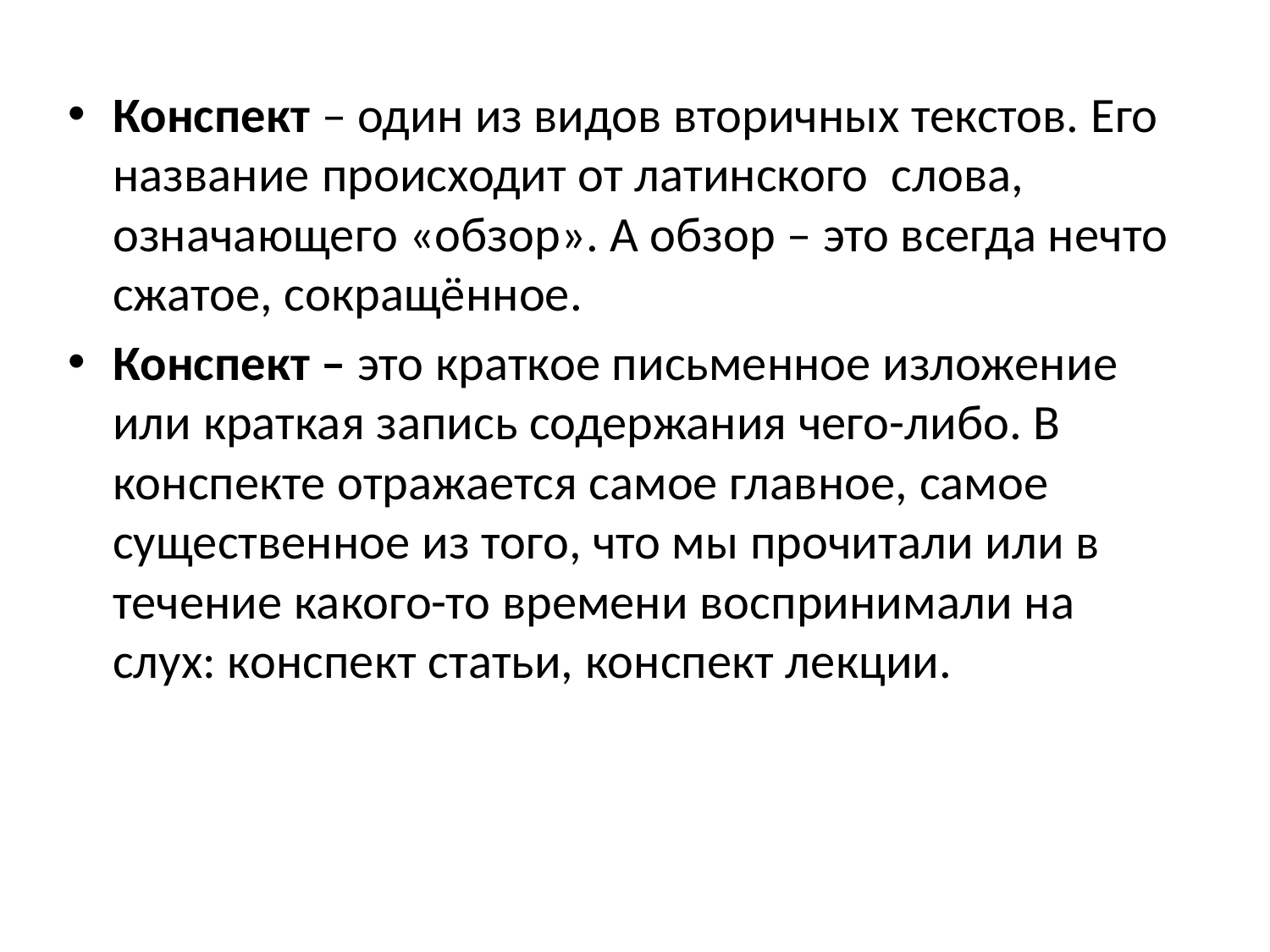

Конспект – один из видов вторичных текстов. Его название происходит от латинского  слова, означающего «обзор». А обзор – это всегда нечто сжатое, сокращённое.
Конспект – это краткое письменное изложение или краткая запись содержания чего-либо. В конспекте отражается самое главное, самое существенное из того, что мы прочитали или в течение какого-то времени воспринимали на слух: конспект статьи, конспект лекции.